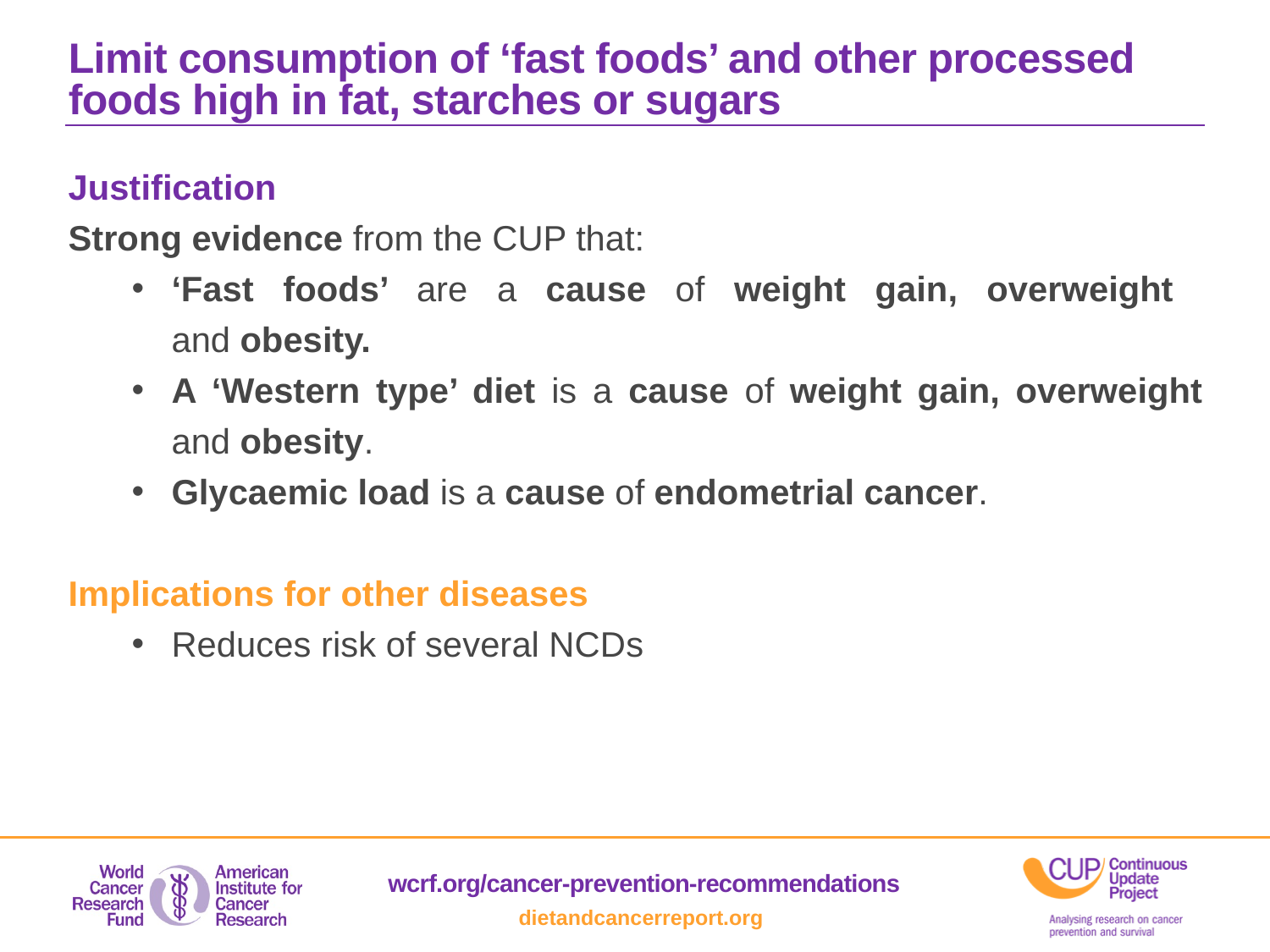

Limit consumption of ‘fast foods’ and other processed foods high in fat, starches or sugars
Justification
Strong evidence from the CUP that:
‘Fast foods’ are a cause of weight gain, overweight
and obesity.
A ‘Western type’ diet is a cause of weight gain, overweight and obesity.
Glycaemic load is a cause of endometrial cancer.

Implications for other diseases
Reduces risk of several NCDs

wcrf.org/cancer-prevention-recommendations